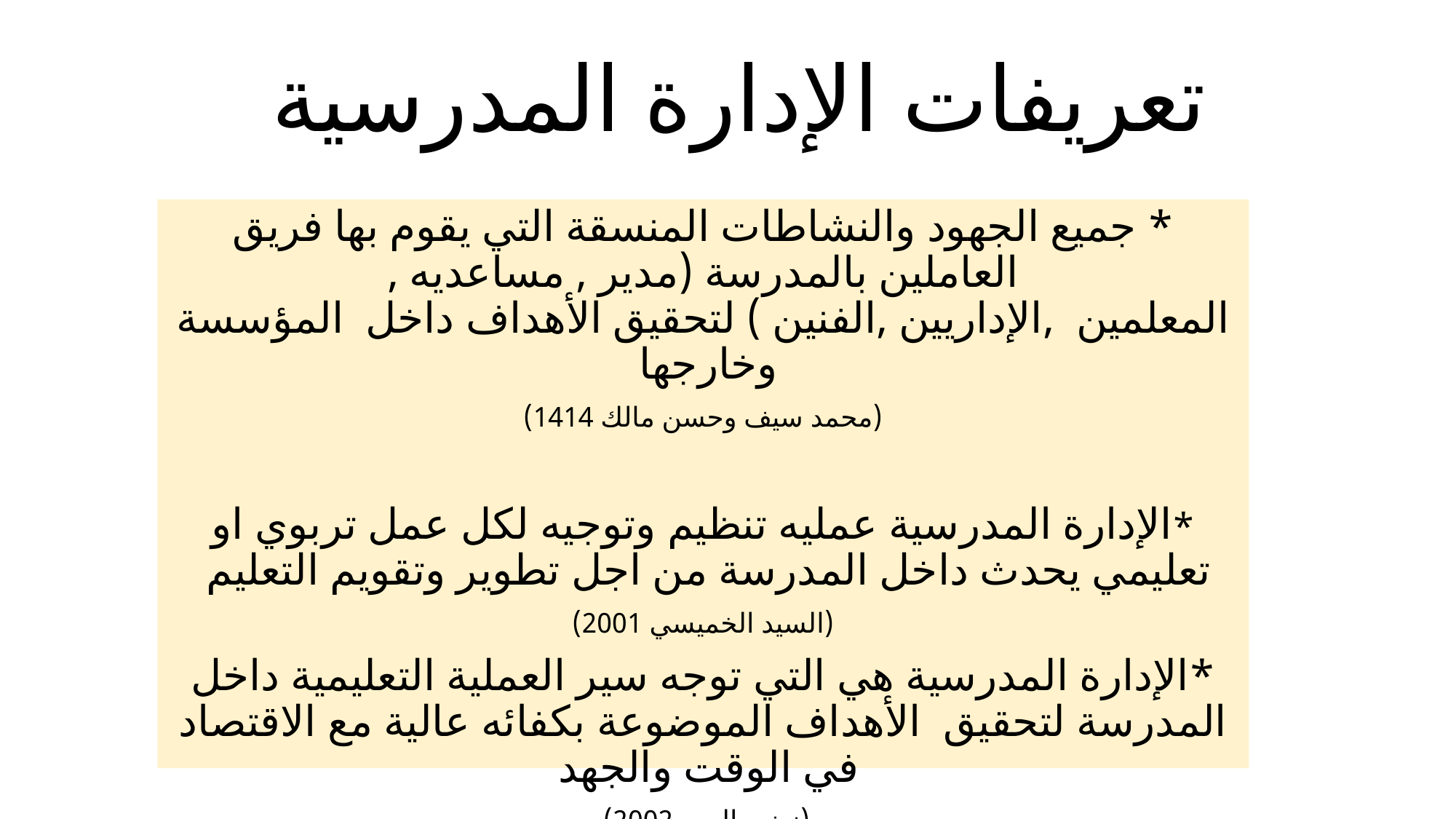

# تعريفات الإدارة المدرسية
* جميع الجهود والنشاطات المنسقة التي يقوم بها فريق العاملين بالمدرسة (مدير , مساعديه , المعلمين  ,الإداريين ,الفنين ) لتحقيق الأهداف داخل  المؤسسة وخارجها
(محمد سيف وحسن مالك 1414)

*الإدارة المدرسية عمليه تنظيم وتوجيه لكل عمل تربوي او تعليمي يحدث داخل المدرسة من اجل تطوير وتقويم التعليم
(السيد الخميسي 2001)
*الإدارة المدرسية هي التي توجه سير العملية التعليمية داخل المدرسة لتحقيق  الأهداف الموضوعة بكفائه عالية مع الاقتصاد في الوقت والجهد
(زينب الجبر 2002)